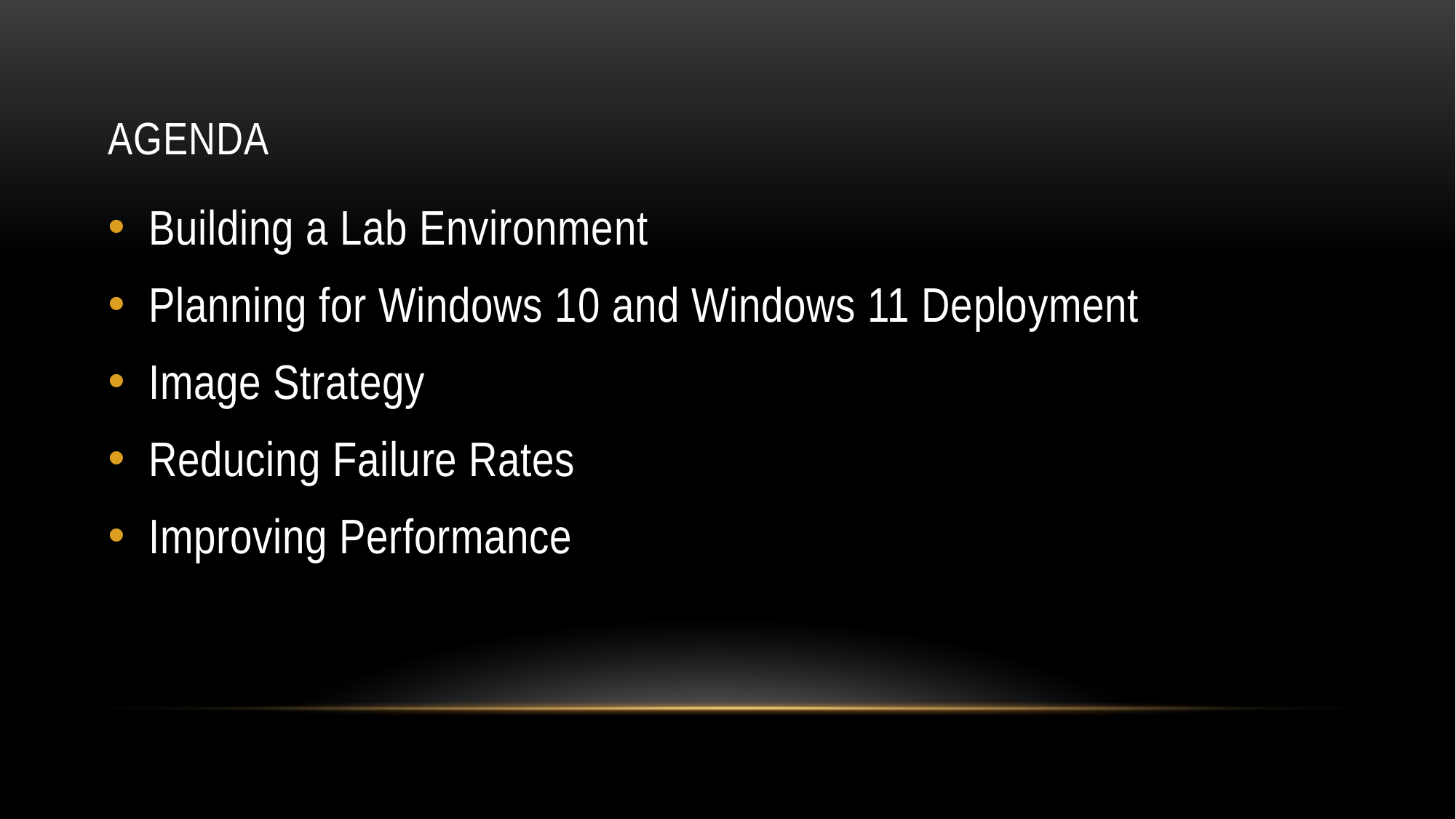

# agenda
Building a Lab Environment
Planning for Windows 10 and Windows 11 Deployment
Image Strategy
Reducing Failure Rates
Improving Performance